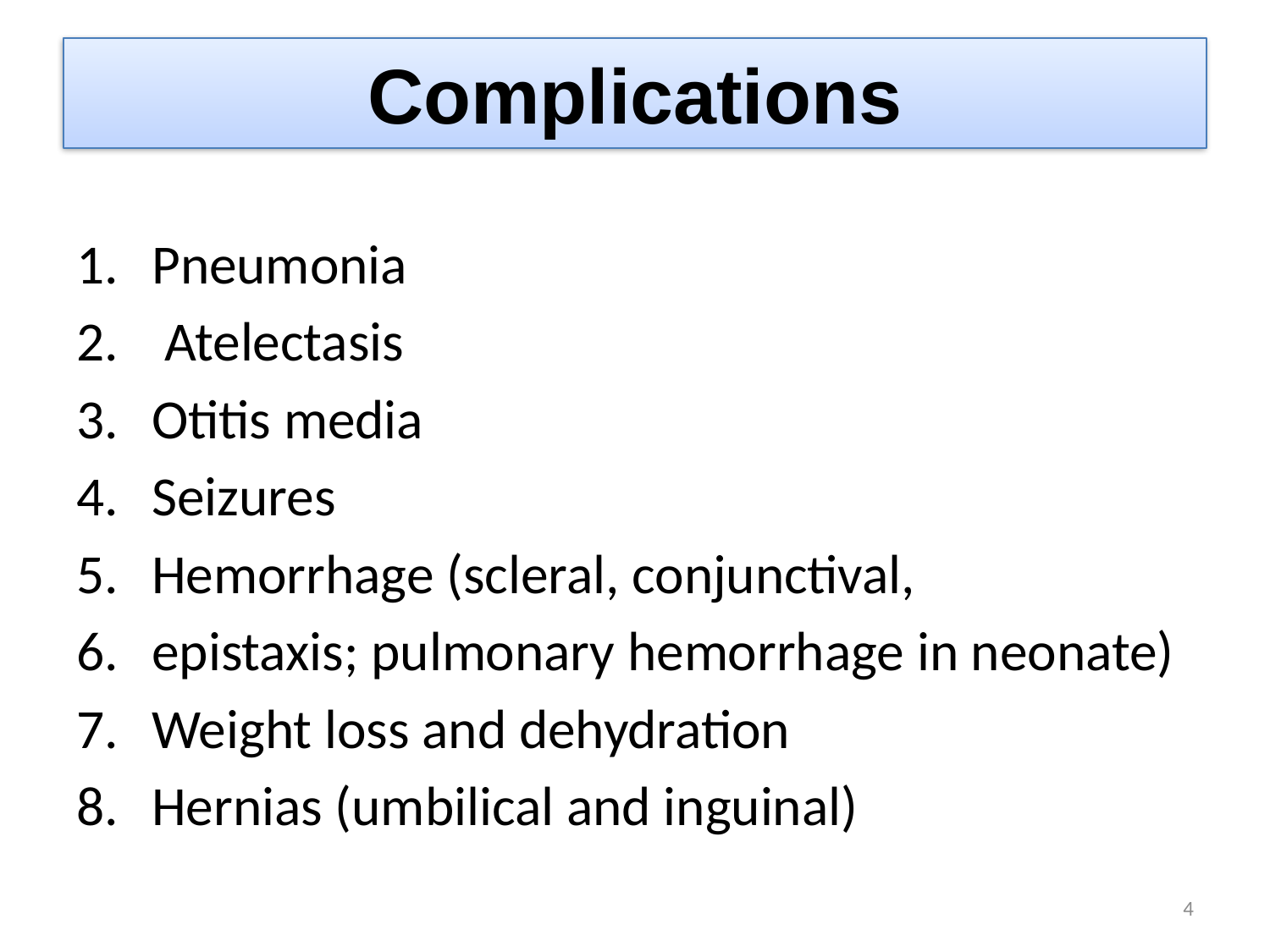

# Complications
Pneumonia
 Atelectasis
Otitis media
Seizures
Hemorrhage (scleral, conjunctival,
epistaxis; pulmonary hemorrhage in neonate)
Weight loss and dehydration
Hernias (umbilical and inguinal)
4